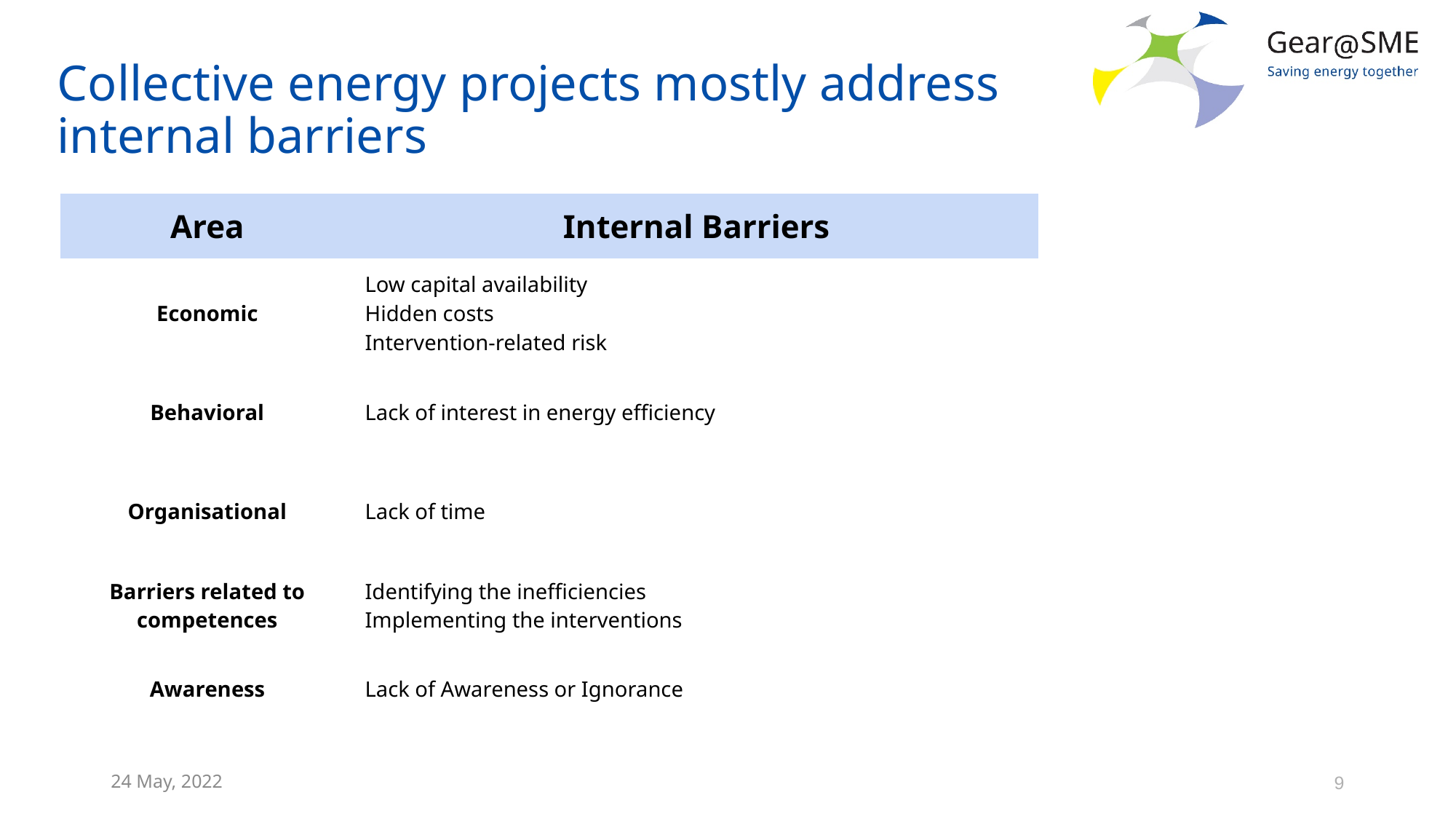

# Collective energy projects mostly address internal barriers
| Area | Internal Barriers |
| --- | --- |
| Economic | Low capital availability Hidden costs Intervention-related risk |
| Behavioral | Lack of interest in energy efficiency |
| Organisational | Lack of time |
| Barriers related to competences | Identifying the inefficiencies Implementing the interventions |
| Awareness | Lack of Awareness or Ignorance |

24 May, 2022
9